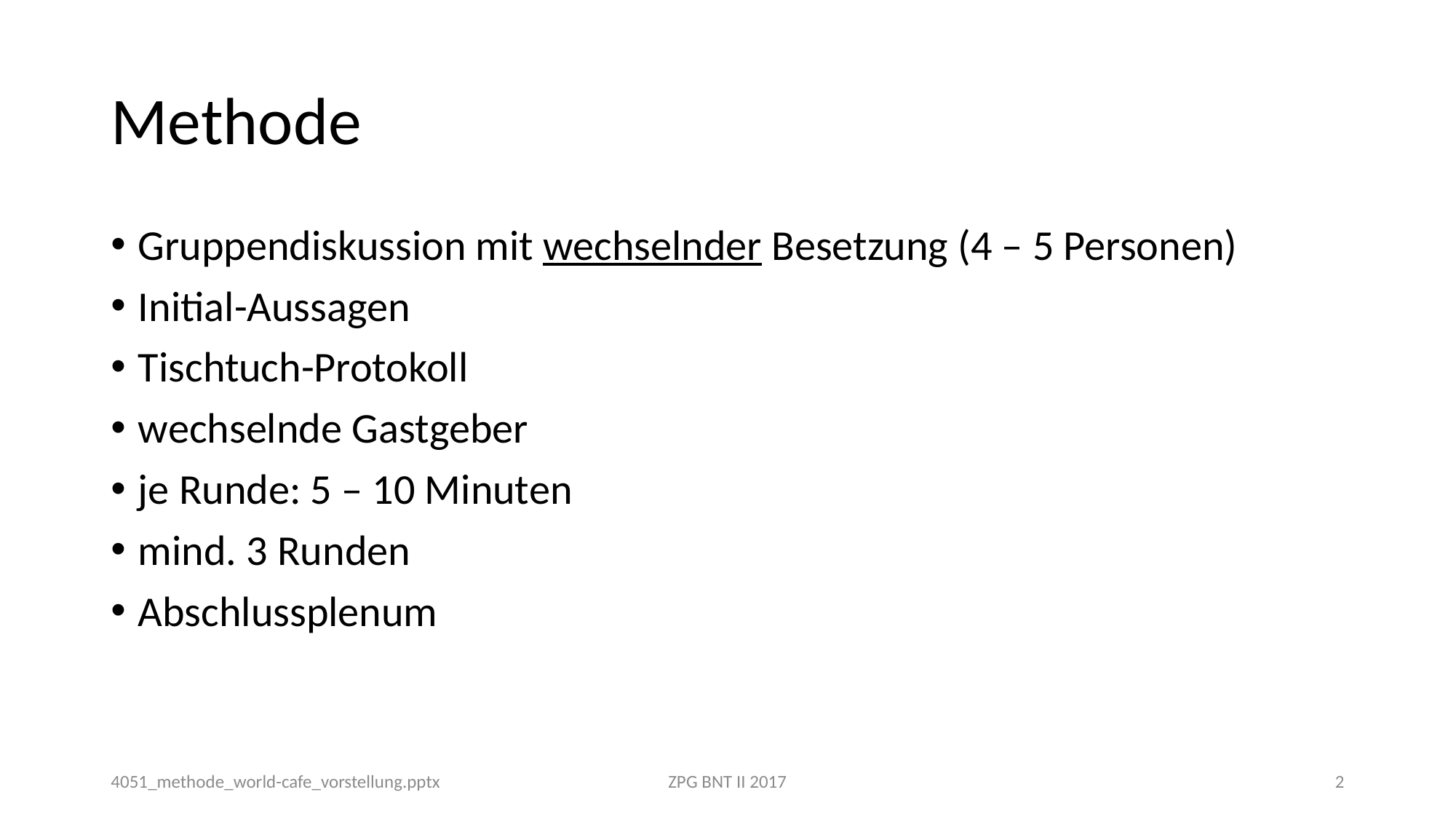

# Methode
Gruppendiskussion mit wechselnder Besetzung (4 – 5 Personen)
Initial-Aussagen
Tischtuch-Protokoll
wechselnde Gastgeber
je Runde: 5 – 10 Minuten
mind. 3 Runden
Abschlussplenum

4051_methode_world-cafe_vorstellung.pptx
ZPG BNT II 2017
2